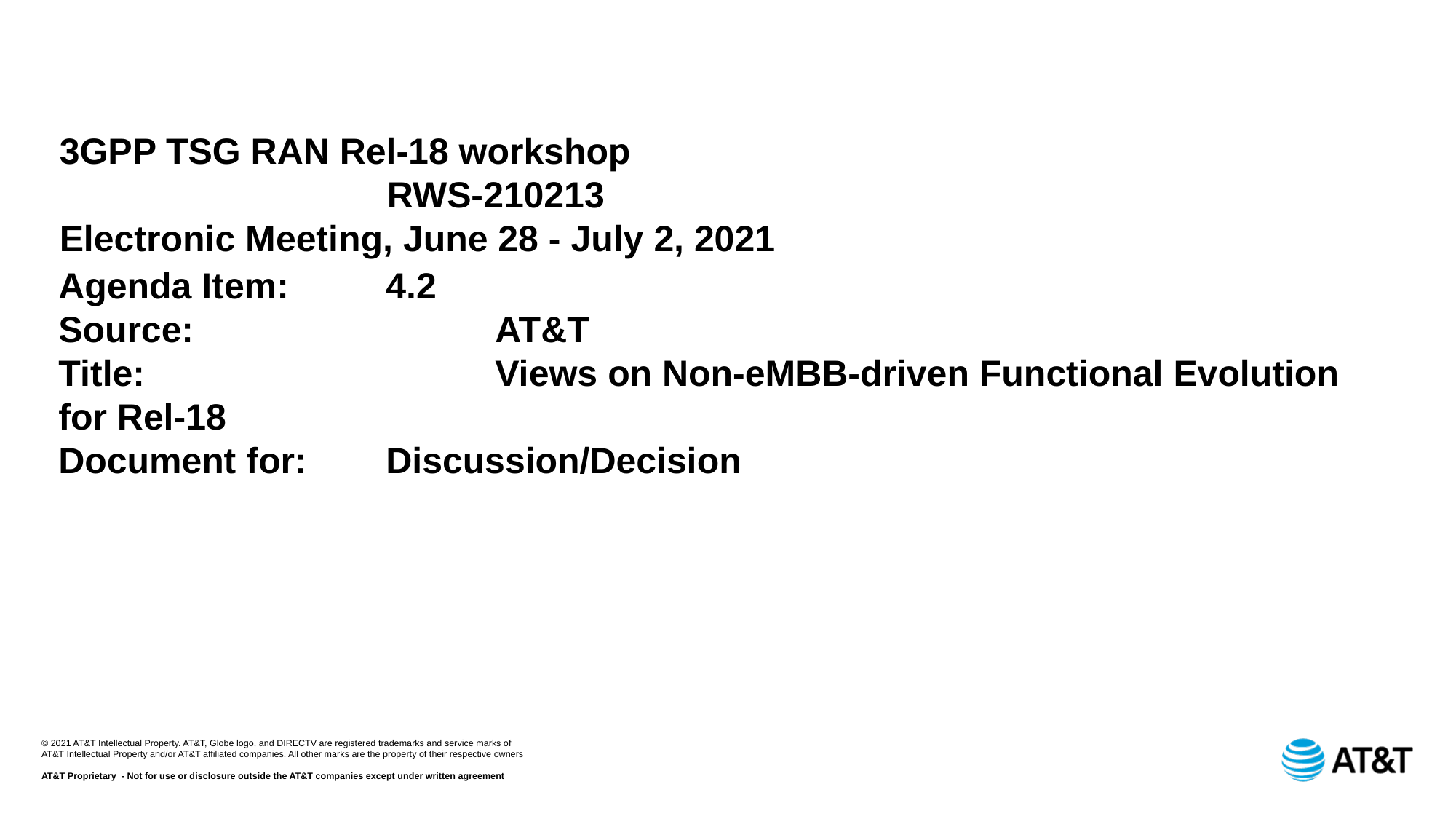

3GPP TSG RAN Rel-18 workshop										RWS-210213
Electronic Meeting, June 28 - July 2, 2021
# Agenda Item: 	4.2 Source: 			AT&T Title: 				Views on Non-eMBB-driven Functional Evolution for Rel-18 Document for: 	Discussion/Decision